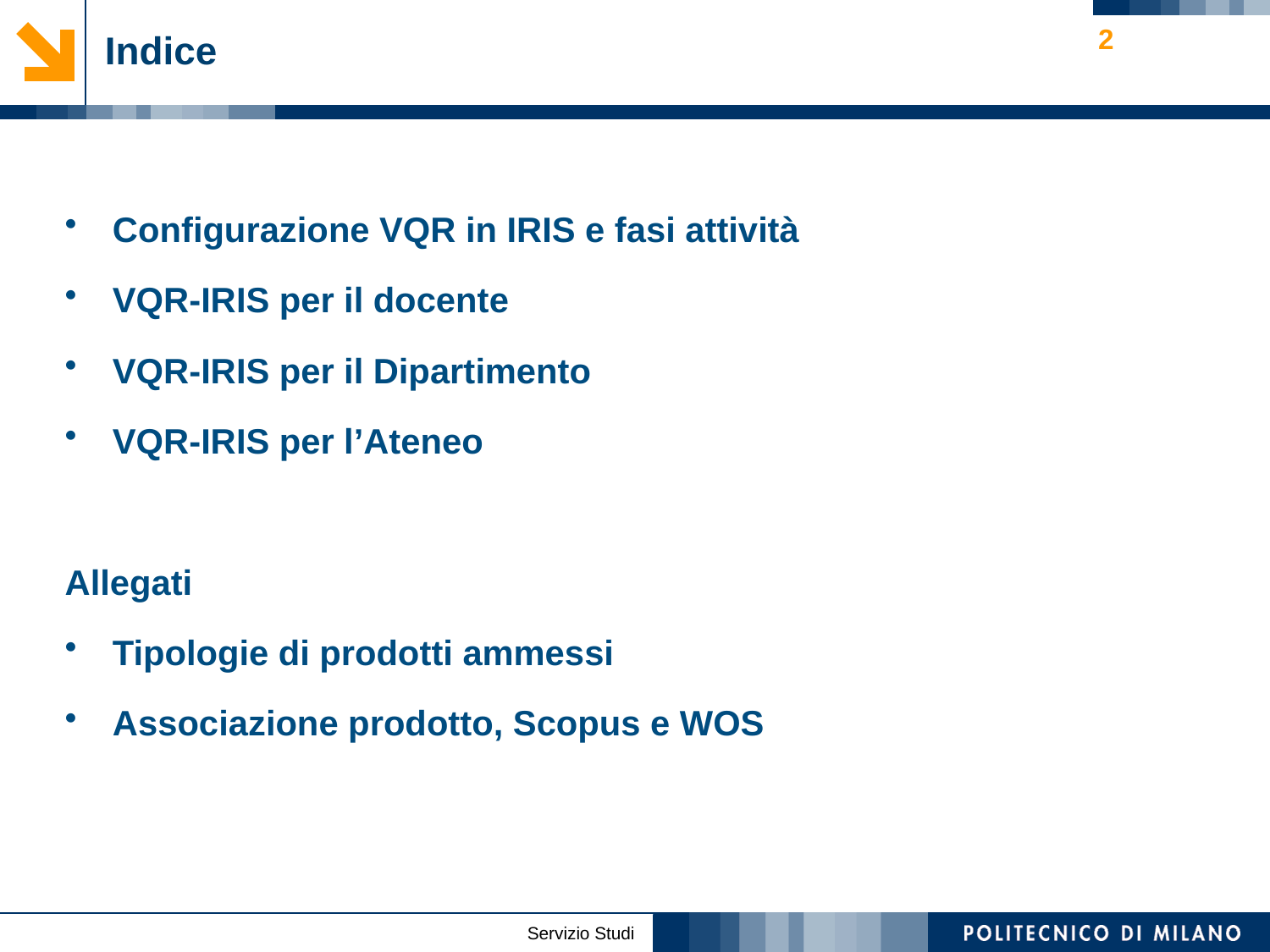

2
# Indice
Configurazione VQR in IRIS e fasi attività
VQR-IRIS per il docente
VQR-IRIS per il Dipartimento
VQR-IRIS per l’Ateneo

Allegati
Tipologie di prodotti ammessi
Associazione prodotto, Scopus e WOS